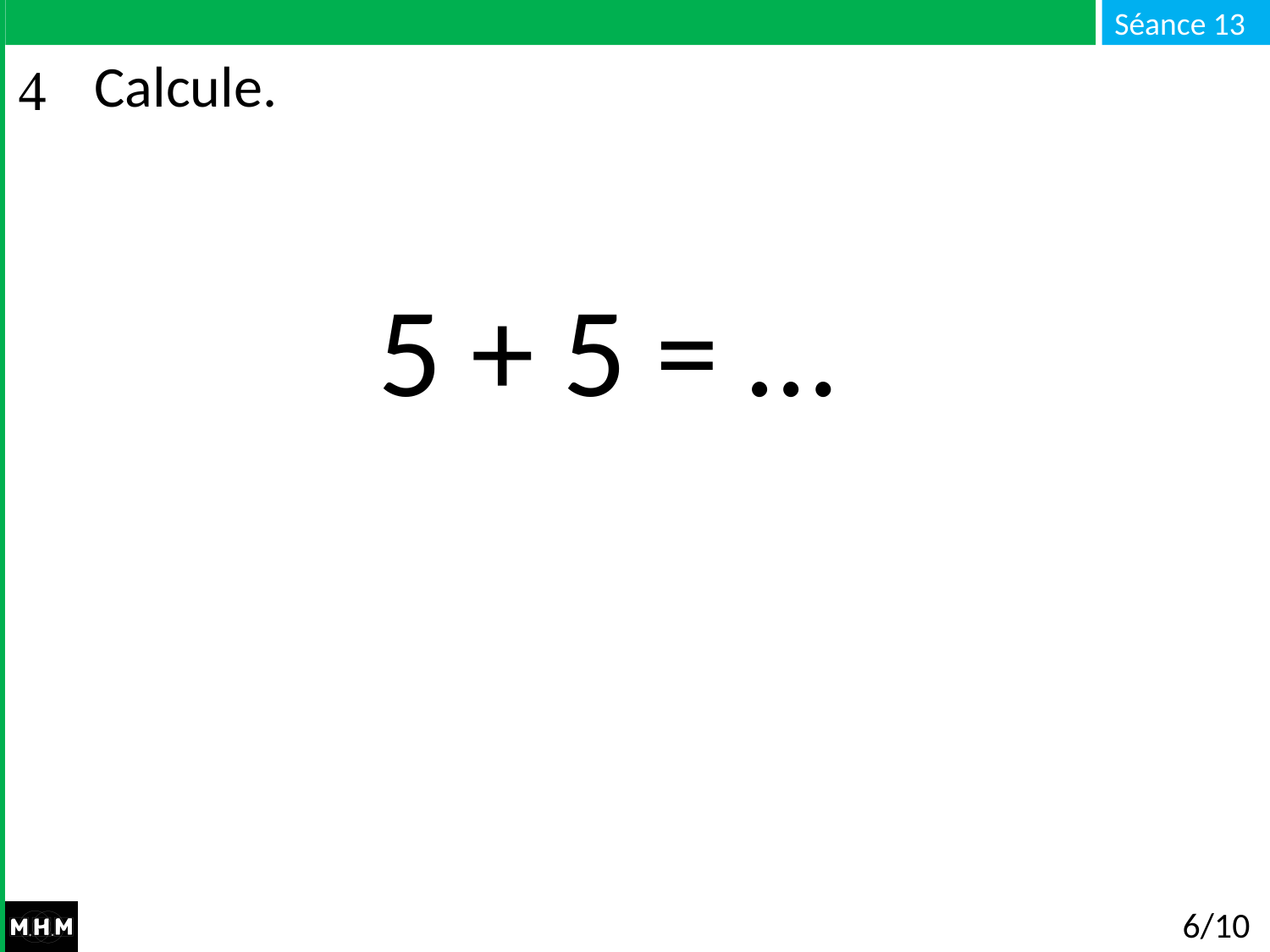

# Calcule.
5 + 5 = …
6/10